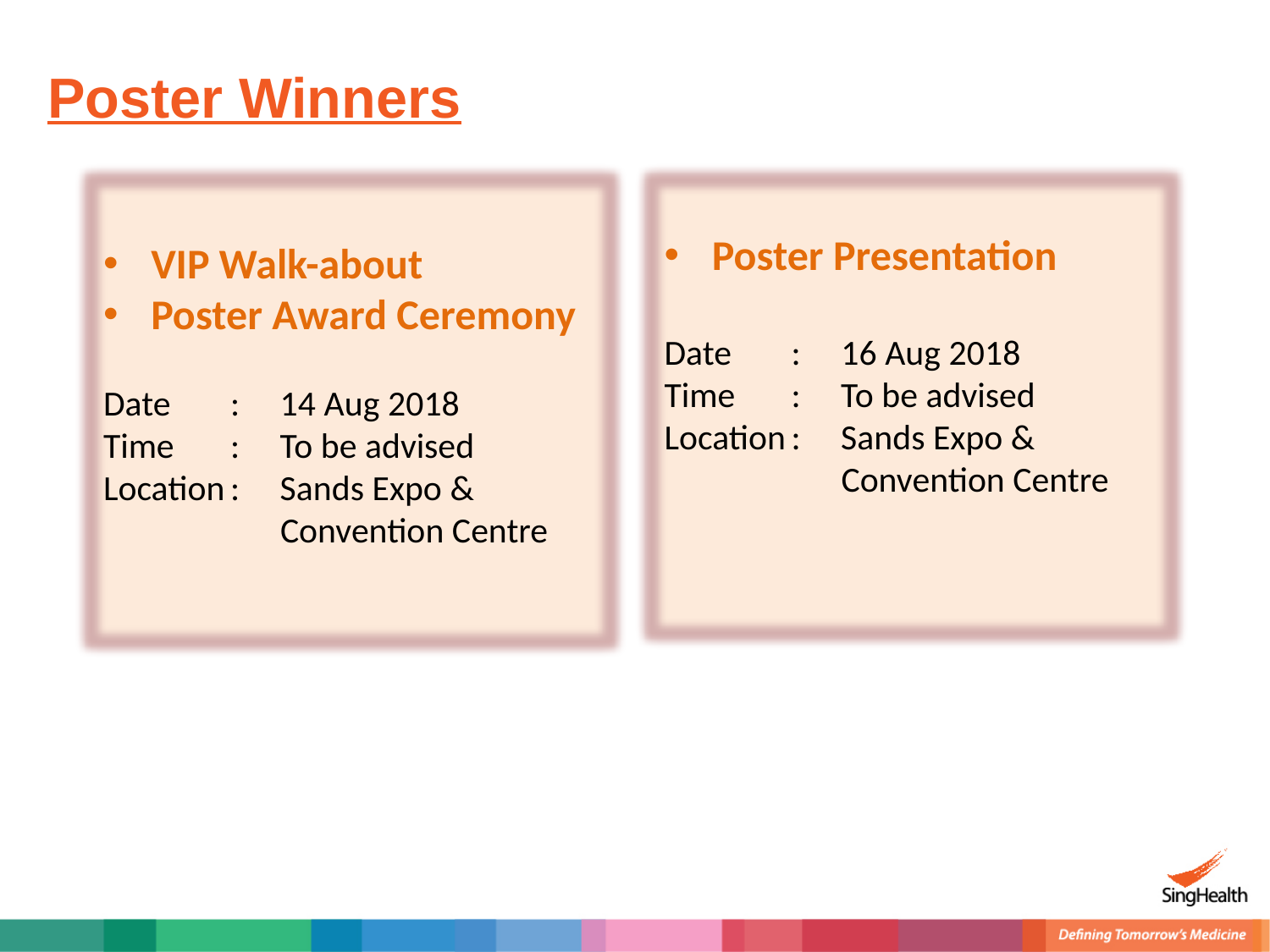

# Poster Winners

VIP Walk-about
Poster Award Ceremony

Date	:     14 Aug 2018
Time	:     To be advised
Location	:     Sands Expo &
                      Convention Centre

Poster Presentation

Date	:     16 Aug 2018
Time	:     To be advised
Location	:     Sands Expo &
                      Convention Centre